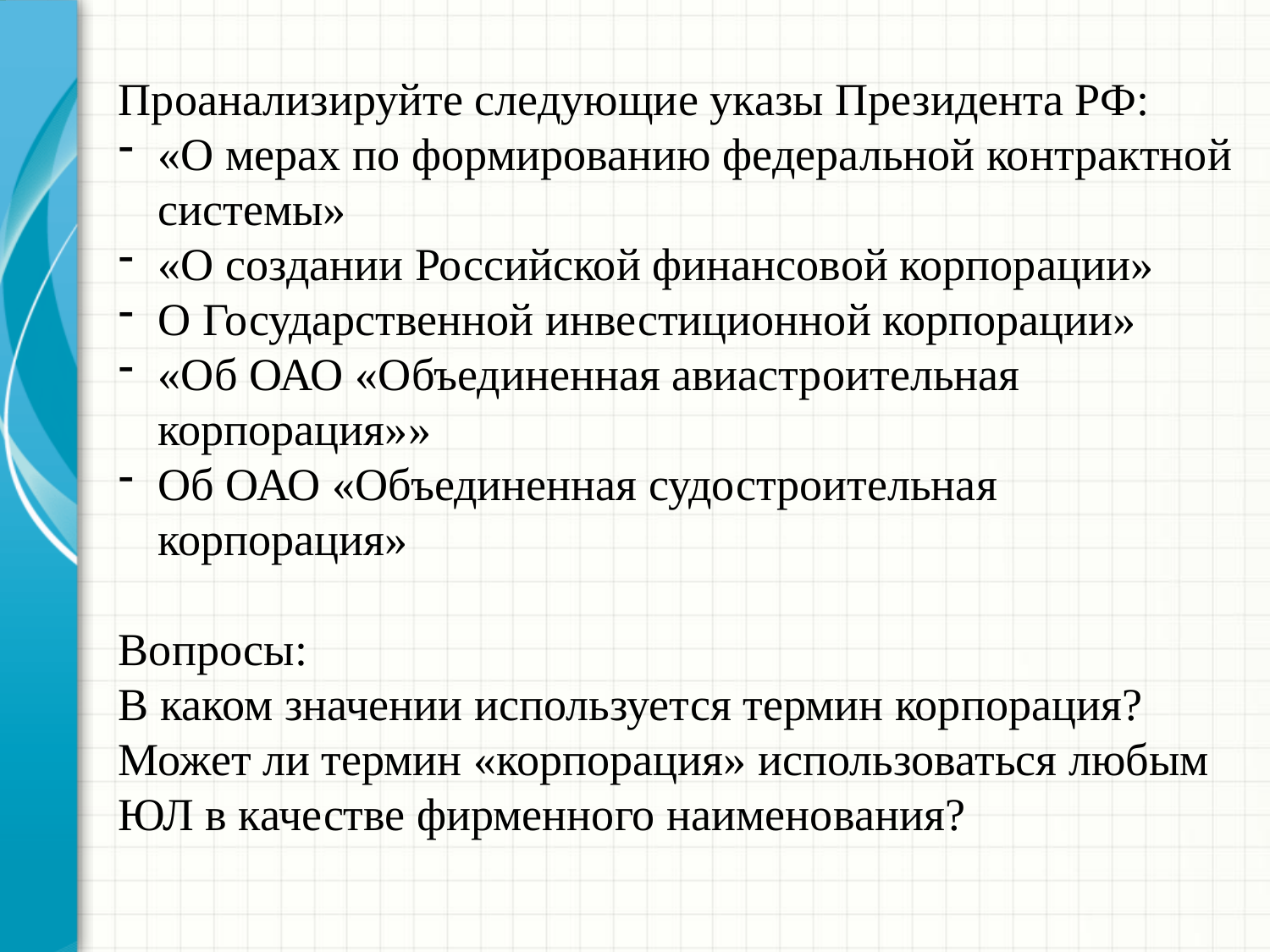

Проанализируйте следующие указы Президента РФ:
«О мерах по формированию федеральной контрактной системы»
«О создании Российской финансовой корпорации»
О Государственной инвестиционной корпорации»
«Об ОАО «Объединенная авиастроительная корпорация»»
Об ОАО «Объединенная судостроительная корпорация»

Вопросы:
В каком значении используется термин корпорация?
Может ли термин «корпорация» использоваться любым ЮЛ в качестве фирменного наименования?